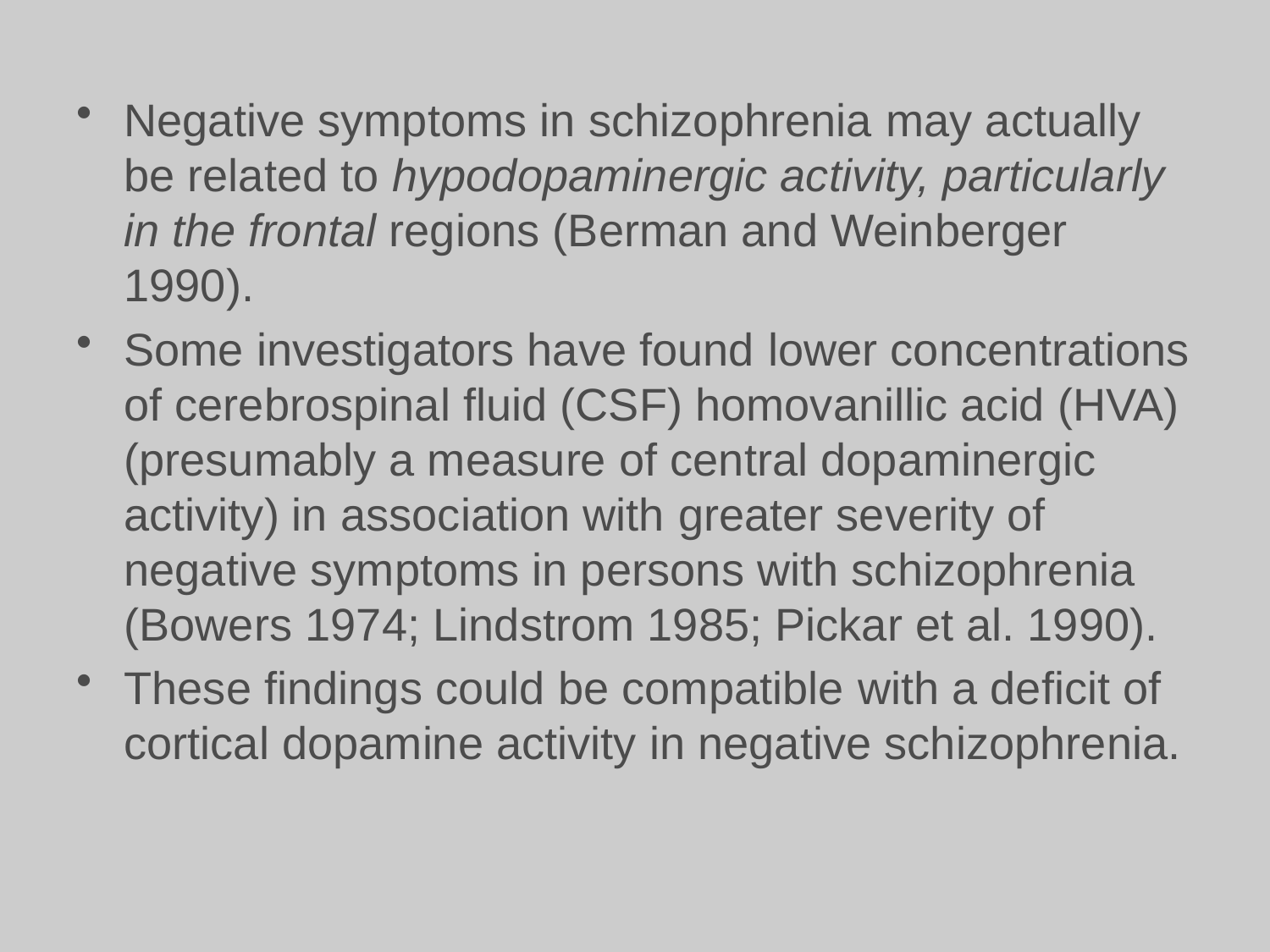

Negative symptoms in schizophrenia may actually be related to hypodopaminergic activity, particularly in the frontal regions (Berman and Weinberger 1990).
Some investigators have found lower concentrations of cerebrospinal fluid (CSF) homovanillic acid (HVA) (presumably a measure of central dopaminergic activity) in association with greater severity of negative symptoms in persons with schizophrenia (Bowers 1974; Lindstrom 1985; Pickar et al. 1990).
These findings could be compatible with a deficit of cortical dopamine activity in negative schizophrenia.